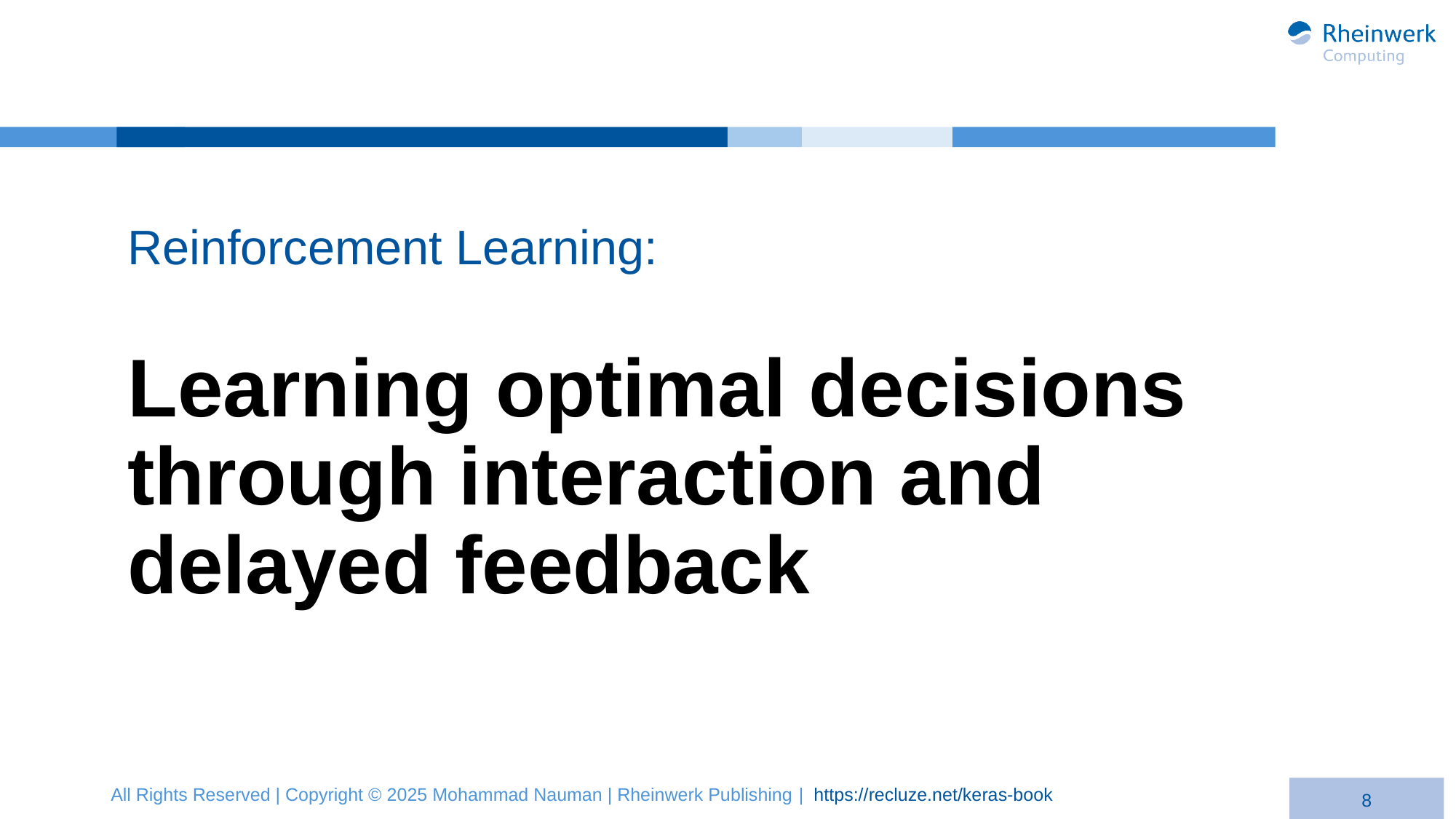

Reinforcement Learning:
# Learning optimal decisions through interaction and delayed feedback